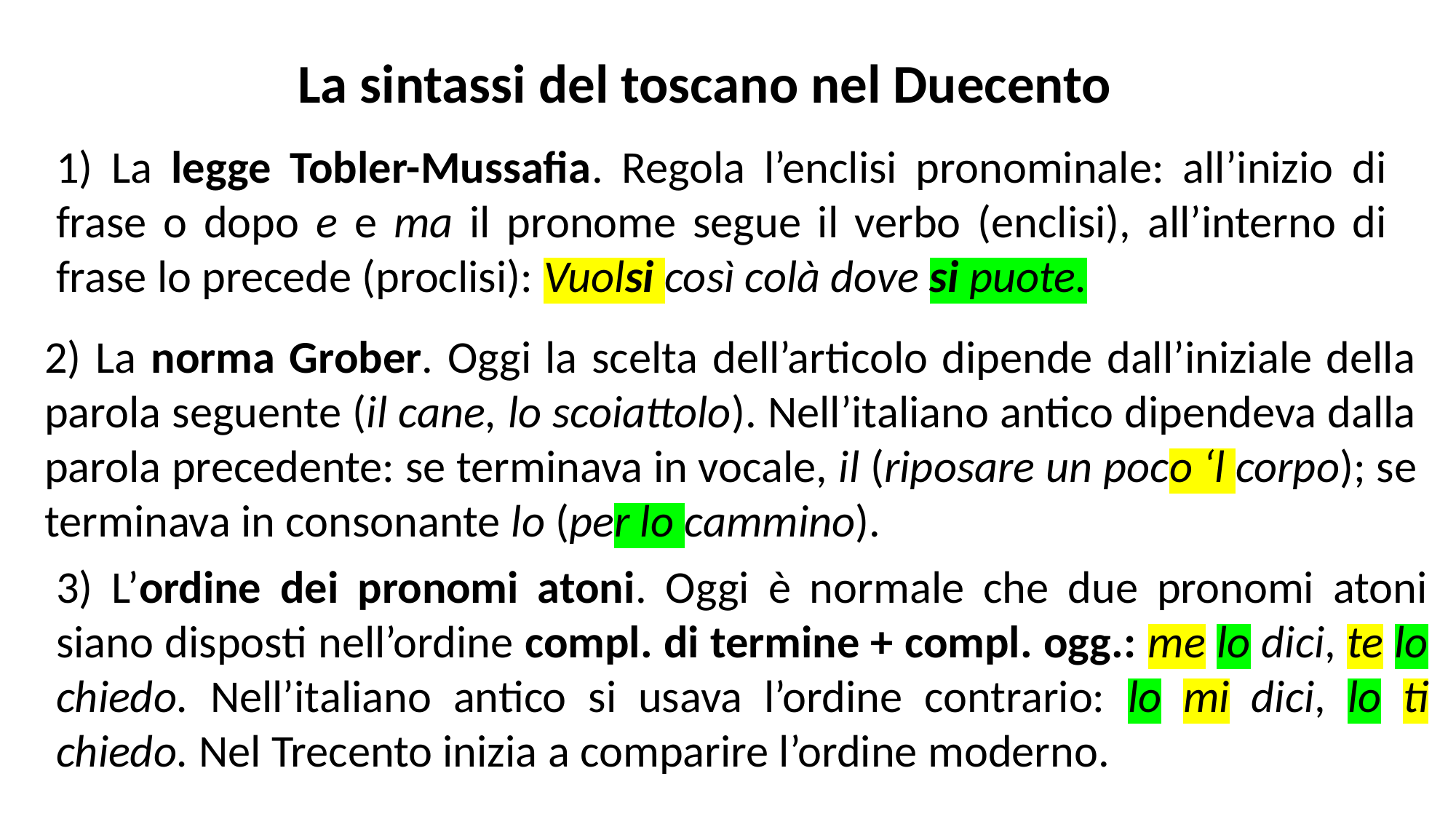

La sintassi del toscano nel Duecento
1) La legge Tobler-Mussafia. Regola l’enclisi pronominale: all’inizio di frase o dopo e e ma il pronome segue il verbo (enclisi), all’interno di frase lo precede (proclisi): Vuolsi così colà dove si puote.
2) La norma Grober. Oggi la scelta dell’articolo dipende dall’iniziale della parola seguente (il cane, lo scoiattolo). Nell’italiano antico dipendeva dalla parola precedente: se terminava in vocale, il (riposare un poco ‘l corpo); se terminava in consonante lo (per lo cammino).
3) L’ordine dei pronomi atoni. Oggi è normale che due pronomi atoni siano disposti nell’ordine compl. di termine + compl. ogg.: me lo dici, te lo chiedo. Nell’italiano antico si usava l’ordine contrario: lo mi dici, lo ti chiedo. Nel Trecento inizia a comparire l’ordine moderno.